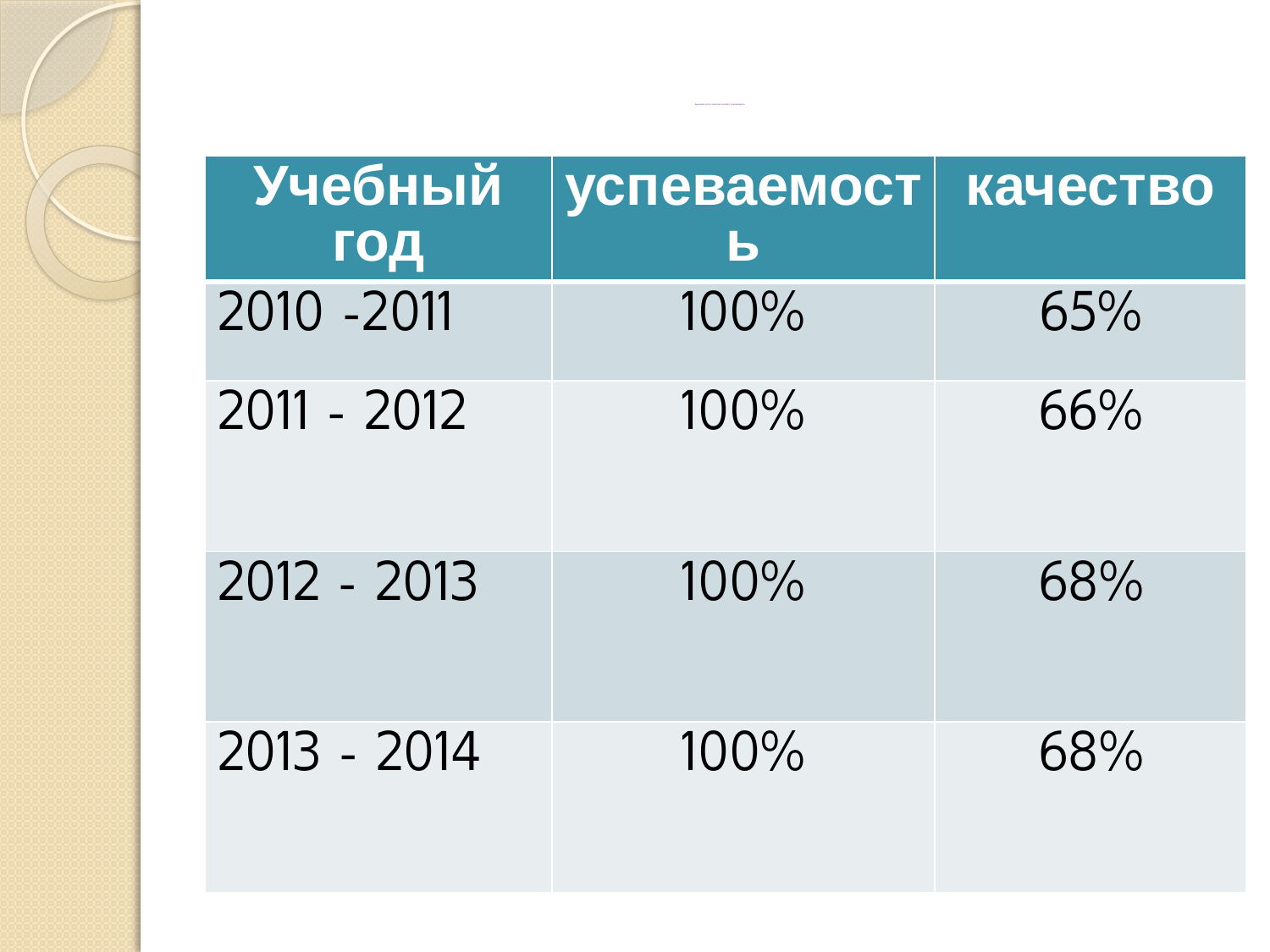

# динамика роста качества знаний у обучающихся
| Учебный год | успеваемость | качество |
| --- | --- | --- |
| 2010 -2011 | 100% | 65% |
| 2011 - 2012 | 100% | 66% |
| 2012 - 2013 | 100% | 68% |
| 2013 - 2014 | 100% | 68% |